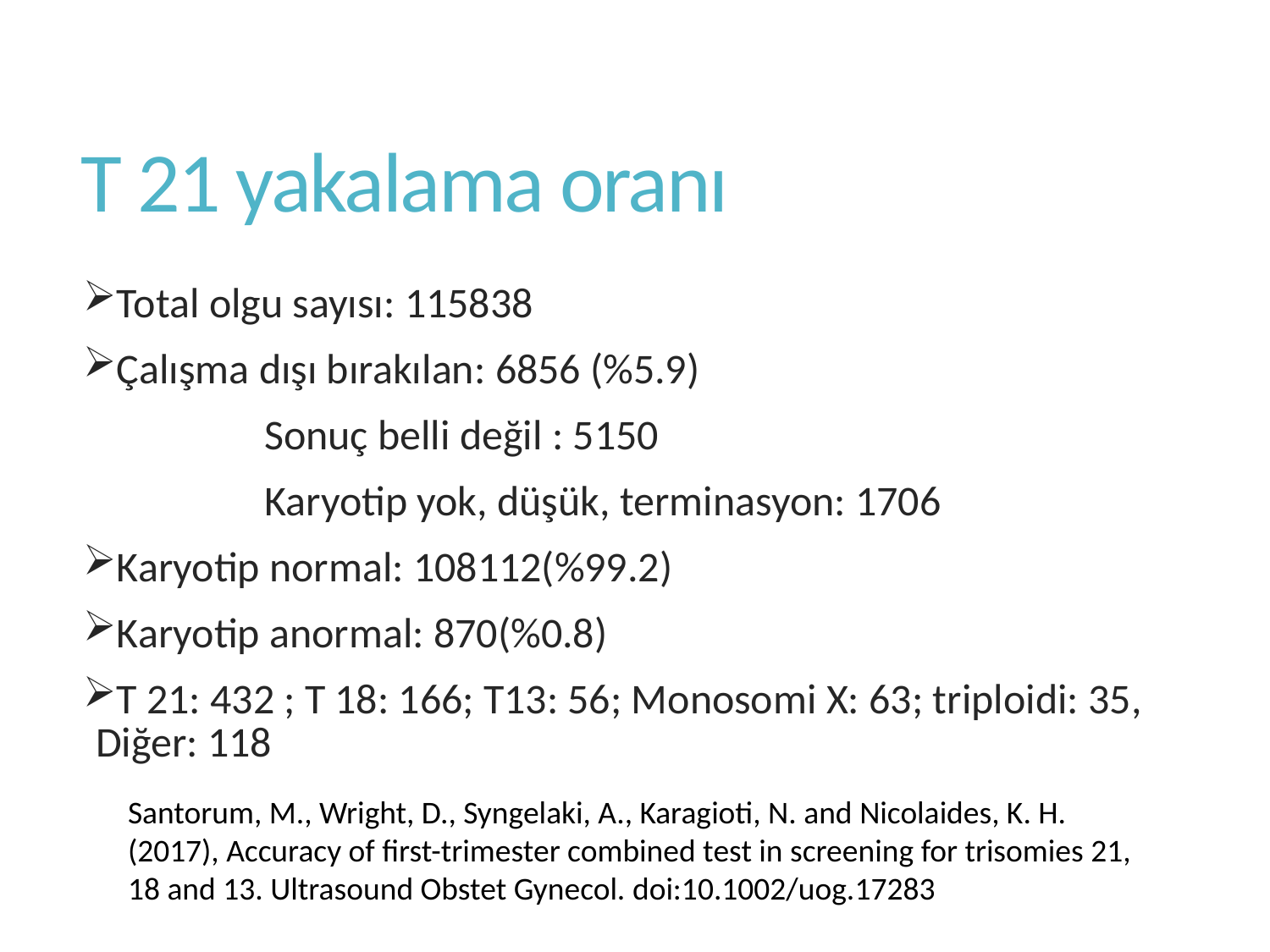

# T 21 yakalama oranı
Total olgu sayısı: 115838
Çalışma dışı bırakılan: 6856 (%5.9)
                   Sonuç belli değil : 5150
                   Karyotip yok, düşük, terminasyon: 1706
Karyotip normal: 108112(%99.2)
Karyotip anormal: 870(%0.8)
T 21: 432 ; T 18: 166; T13: 56; Monosomi X: 63; triploidi: 35, Diğer: 118
Santorum, M., Wright, D., Syngelaki, A., Karagioti, N. and Nicolaides, K. H. (2017), Accuracy of first-trimester combined test in screening for trisomies 21, 18 and 13. Ultrasound Obstet Gynecol. doi:10.1002/uog.17283